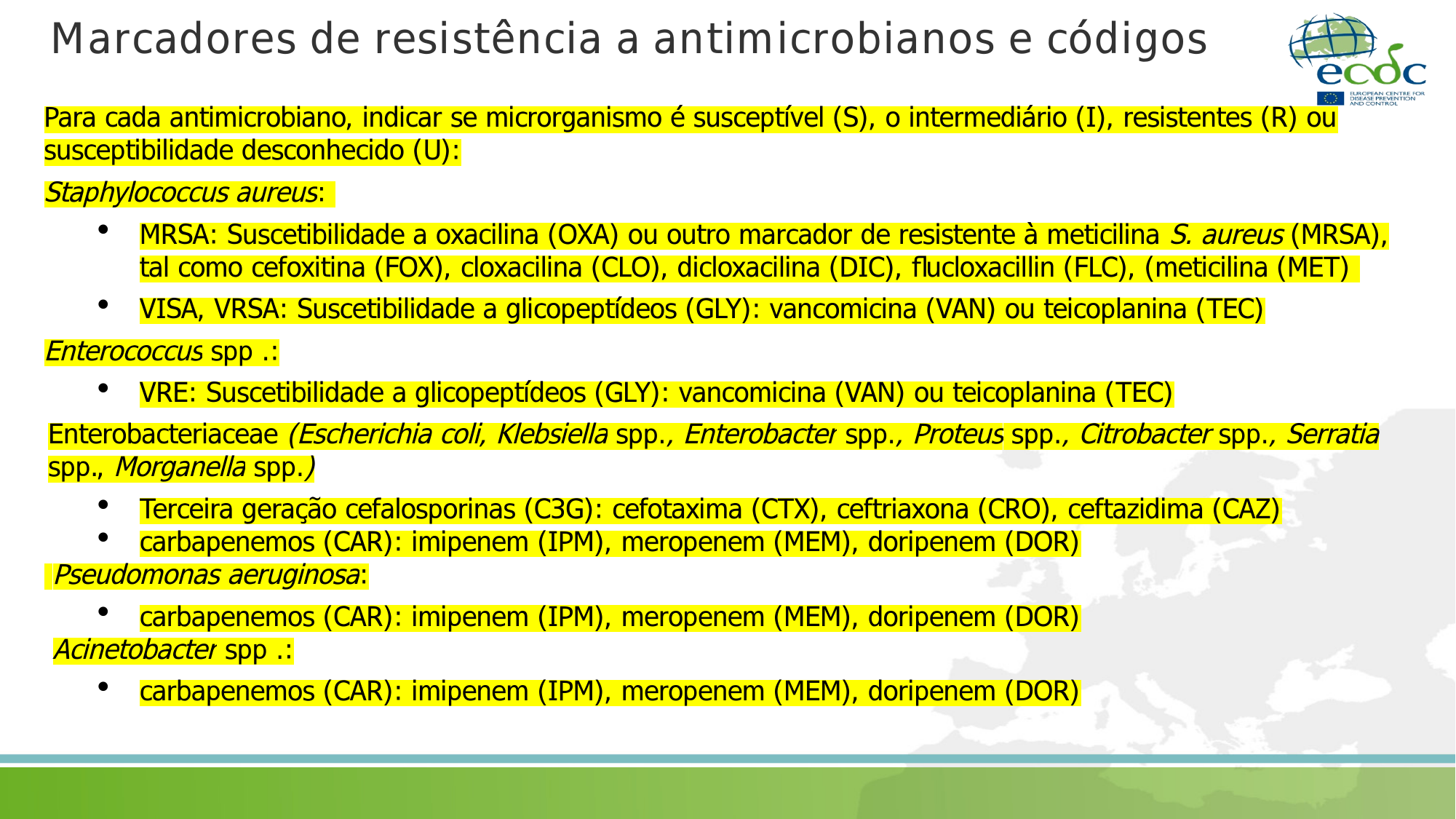

# Marcadores de resistência a antimicrobianos e códigos
Para cada antimicrobiano, indicar se microrganismo é susceptível (S), o intermediário (I), resistentes (R) ou susceptibilidade desconhecido (U):
Staphylococcus aureus:
MRSA: Suscetibilidade a oxacilina (OXA) ou outro marcador de resistente à meticilina S. aureus (MRSA), tal como cefoxitina (FOX), cloxacilina (CLO), dicloxacilina (DIC), flucloxacillin (FLC), (meticilina (MET)
VISA, VRSA: Suscetibilidade a glicopeptídeos (GLY): vancomicina (VAN) ou teicoplanina (TEC)
Enterococcus spp .:
VRE: Suscetibilidade a glicopeptídeos (GLY): vancomicina (VAN) ou teicoplanina (TEC)
Enterobacteriaceae (Escherichia coli, Klebsiella spp., Enterobacter spp., Proteus spp., Citrobacter spp., Serratia spp., Morganella spp.)
Terceira geração cefalosporinas (C3G): cefotaxima (CTX), ceftriaxona (CRO), ceftazidima (CAZ)
carbapenemos (CAR): imipenem (IPM), meropenem (MEM), doripenem (DOR)
 Pseudomonas aeruginosa:
carbapenemos (CAR): imipenem (IPM), meropenem (MEM), doripenem (DOR)
 Acinetobacter spp .:
carbapenemos (CAR): imipenem (IPM), meropenem (MEM), doripenem (DOR)